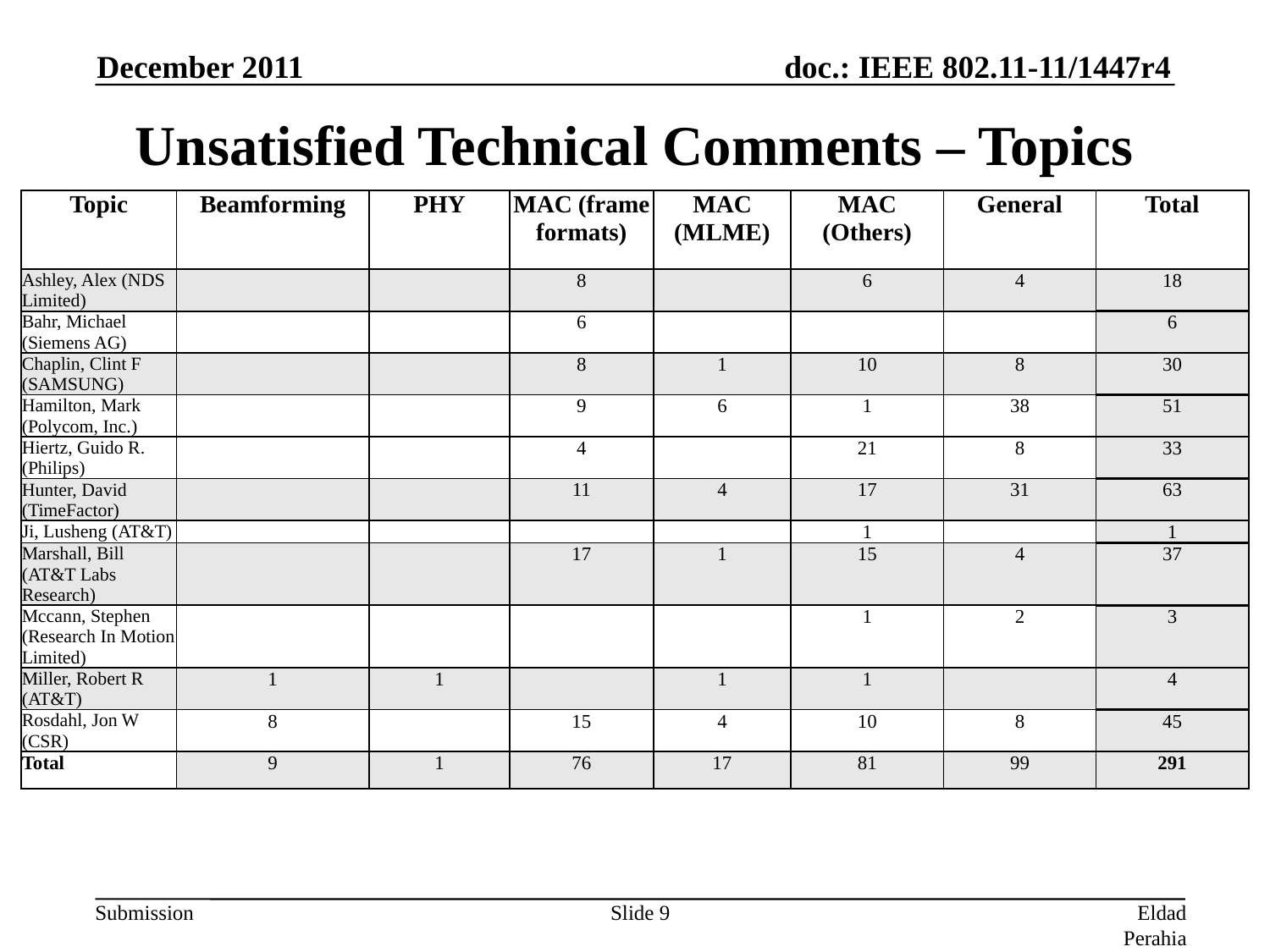

December 2011
# Unsatisfied Technical Comments – Topics
| Topic | Beamforming | PHY | MAC (frame formats) | MAC (MLME) | MAC (Others) | General | Total |
| --- | --- | --- | --- | --- | --- | --- | --- |
| Ashley, Alex (NDS Limited) |  |  | 8 |  | 6 | 4 | 18 |
| Bahr, Michael (Siemens AG) |  |  | 6 |  |  |  | 6 |
| Chaplin, Clint F (SAMSUNG) |  |  | 8 | 1 | 10 | 8 | 30 |
| Hamilton, Mark (Polycom, Inc.) |  |  | 9 | 6 | 1 | 38 | 51 |
| Hiertz, Guido R. (Philips) |  |  | 4 |  | 21 | 8 | 33 |
| Hunter, David (TimeFactor) |  |  | 11 | 4 | 17 | 31 | 63 |
| Ji, Lusheng (AT&T) |  |  |  |  | 1 |  | 1 |
| Marshall, Bill (AT&T Labs Research) |  |  | 17 | 1 | 15 | 4 | 37 |
| Mccann, Stephen (Research In Motion Limited) |  |  |  |  | 1 | 2 | 3 |
| Miller, Robert R (AT&T) | 1 | 1 |  | 1 | 1 |  | 4 |
| Rosdahl, Jon W (CSR) | 8 |  | 15 | 4 | 10 | 8 | 45 |
| Total | 9 | 1 | 76 | 17 | 81 | 99 | 291 |
Slide 9
Eldad Perahia, Intel Corporation